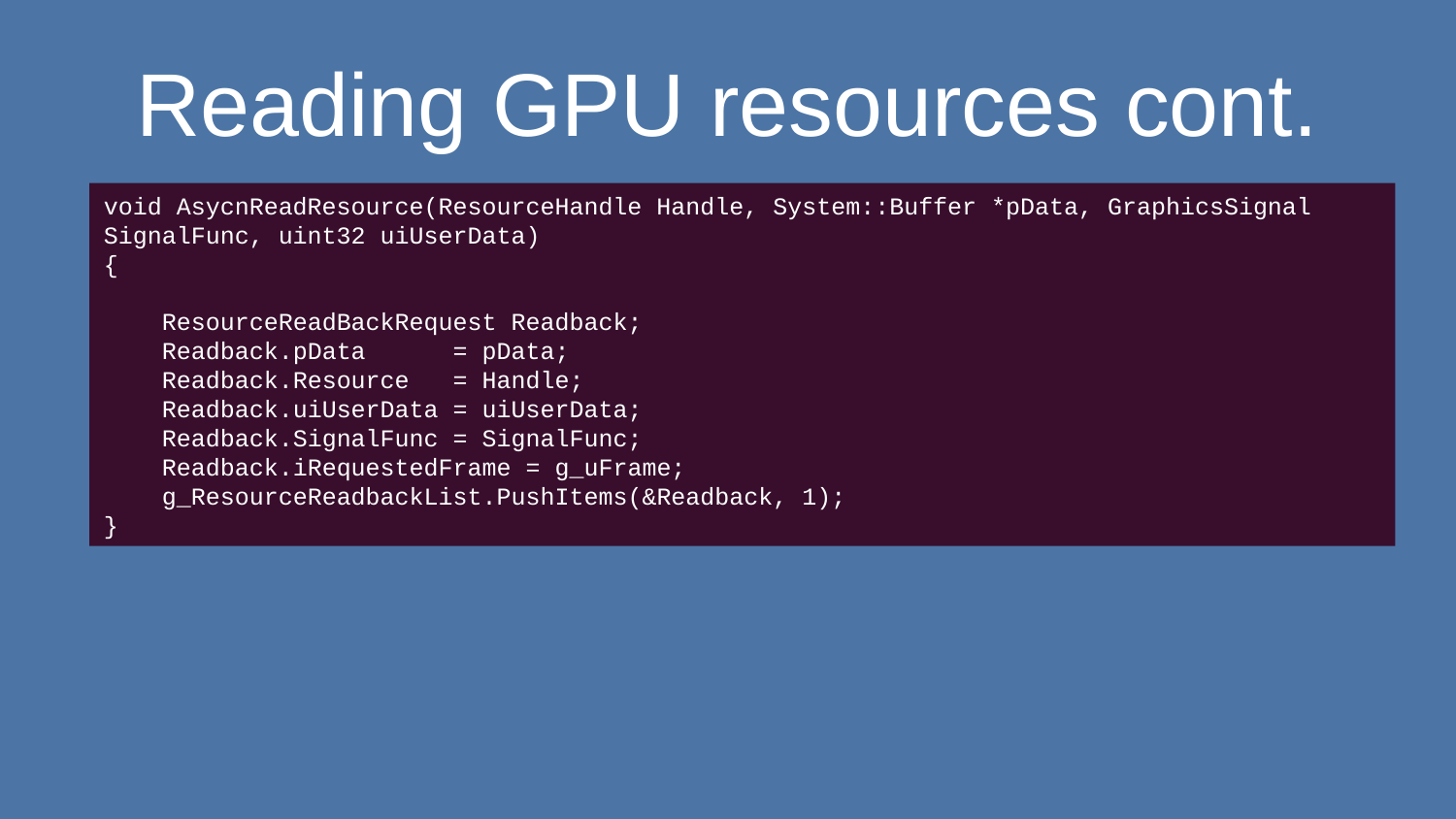

# Reading GPU resources cont.
void AsycnReadResource(ResourceHandle Handle, System::Buffer *pData, GraphicsSignal SignalFunc, uint32 uiUserData)
{

    ResourceReadBackRequest Readback;
    Readback.pData      = pData;
    Readback.Resource   = Handle;
    Readback.uiUserData = uiUserData;
    Readback.SignalFunc = SignalFunc;
    Readback.iRequestedFrame = g_uFrame;
    g_ResourceReadbackList.PushItems(&Readback, 1);
}